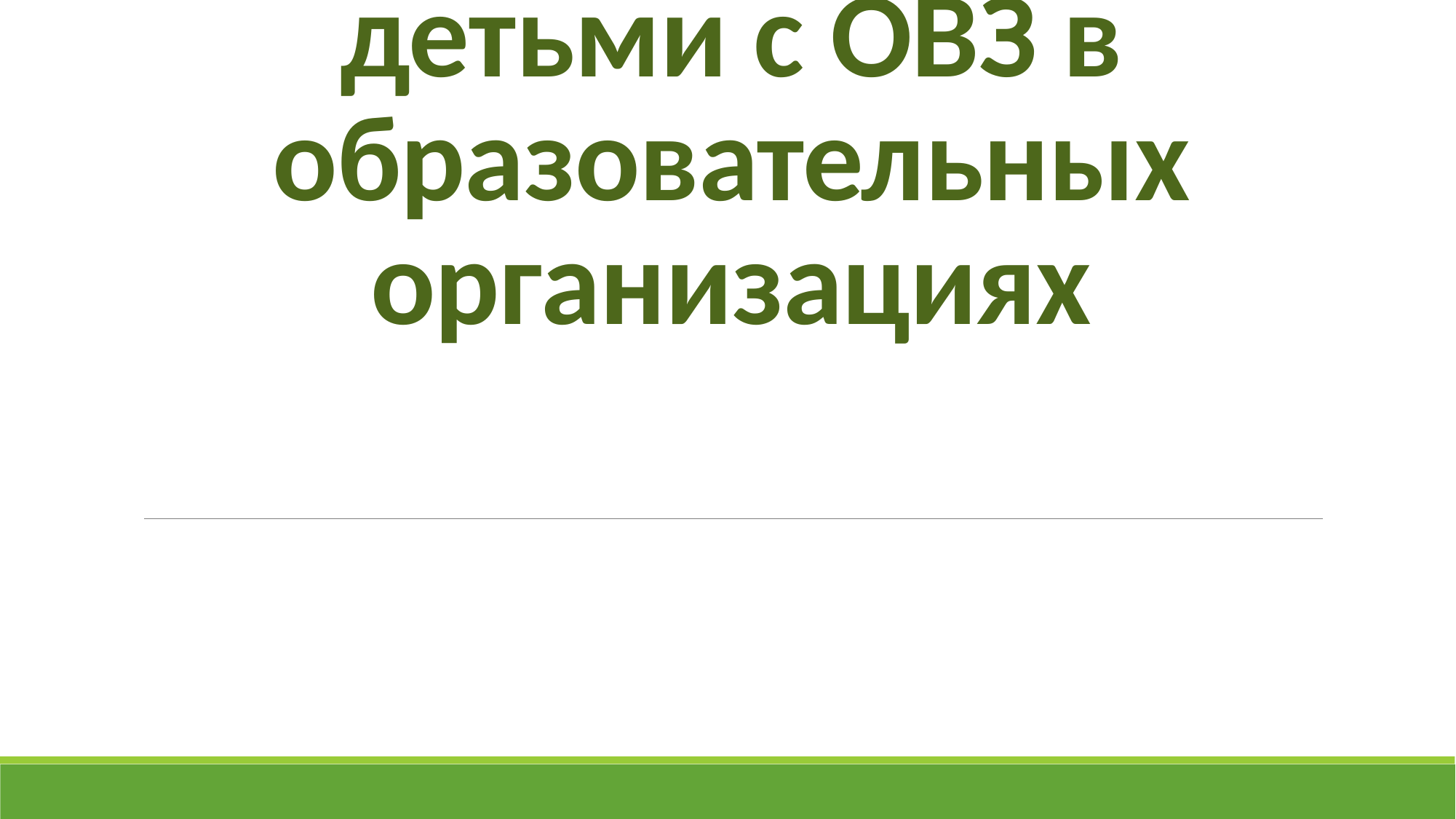

Организация работы с детьми с ОВЗ в образовательных организациях